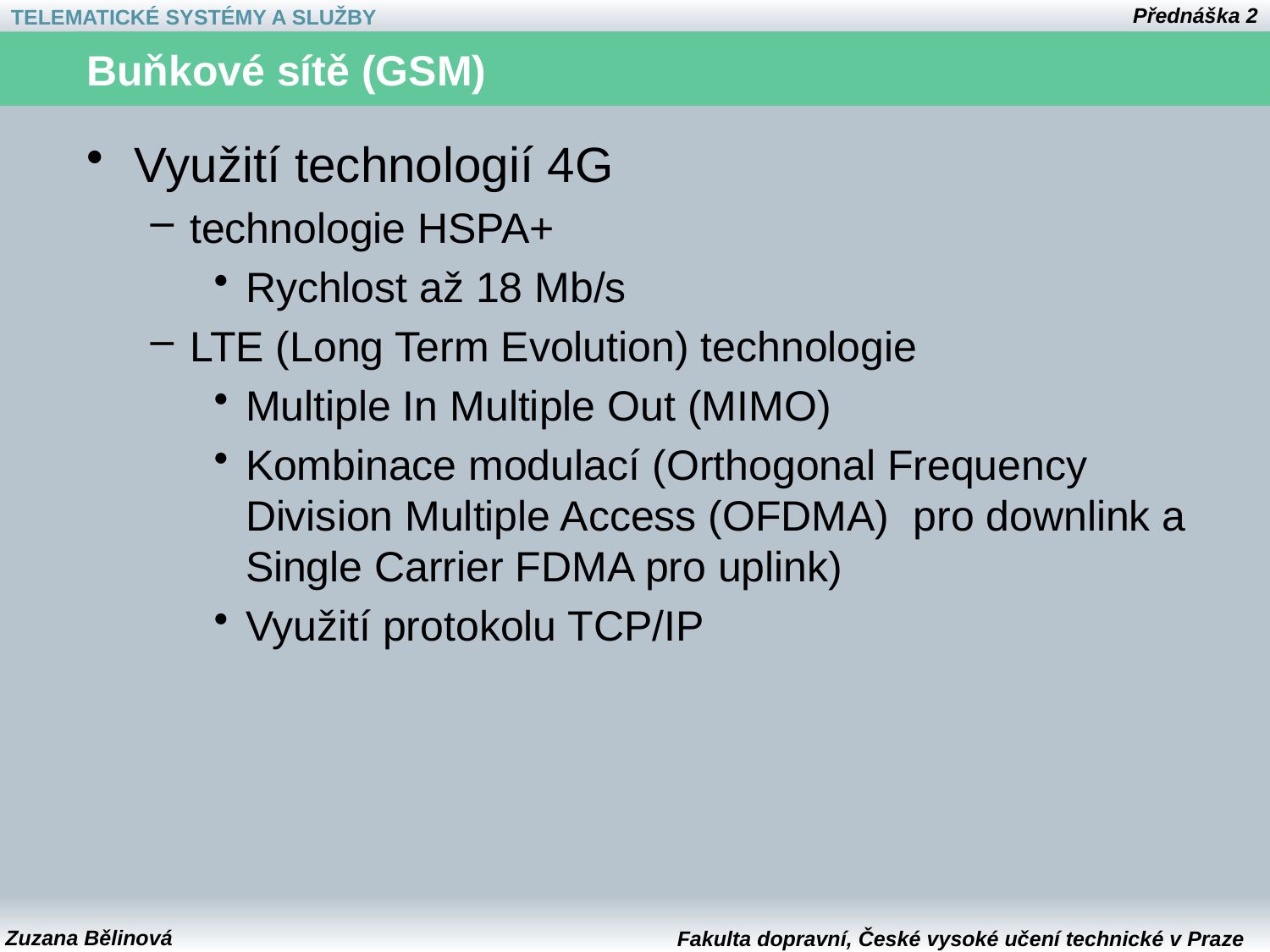

# Buňkové sítě (GSM)
Využití technologií 4G
technologie HSPA+
Rychlost až 18 Mb/s
LTE (Long Term Evolution) technologie
Multiple In Multiple Out (MIMO)
Kombinace modulací (Orthogonal Frequency Division Multiple Access (OFDMA)  pro downlink a Single Carrier FDMA pro uplink)
Využití protokolu TCP/IP